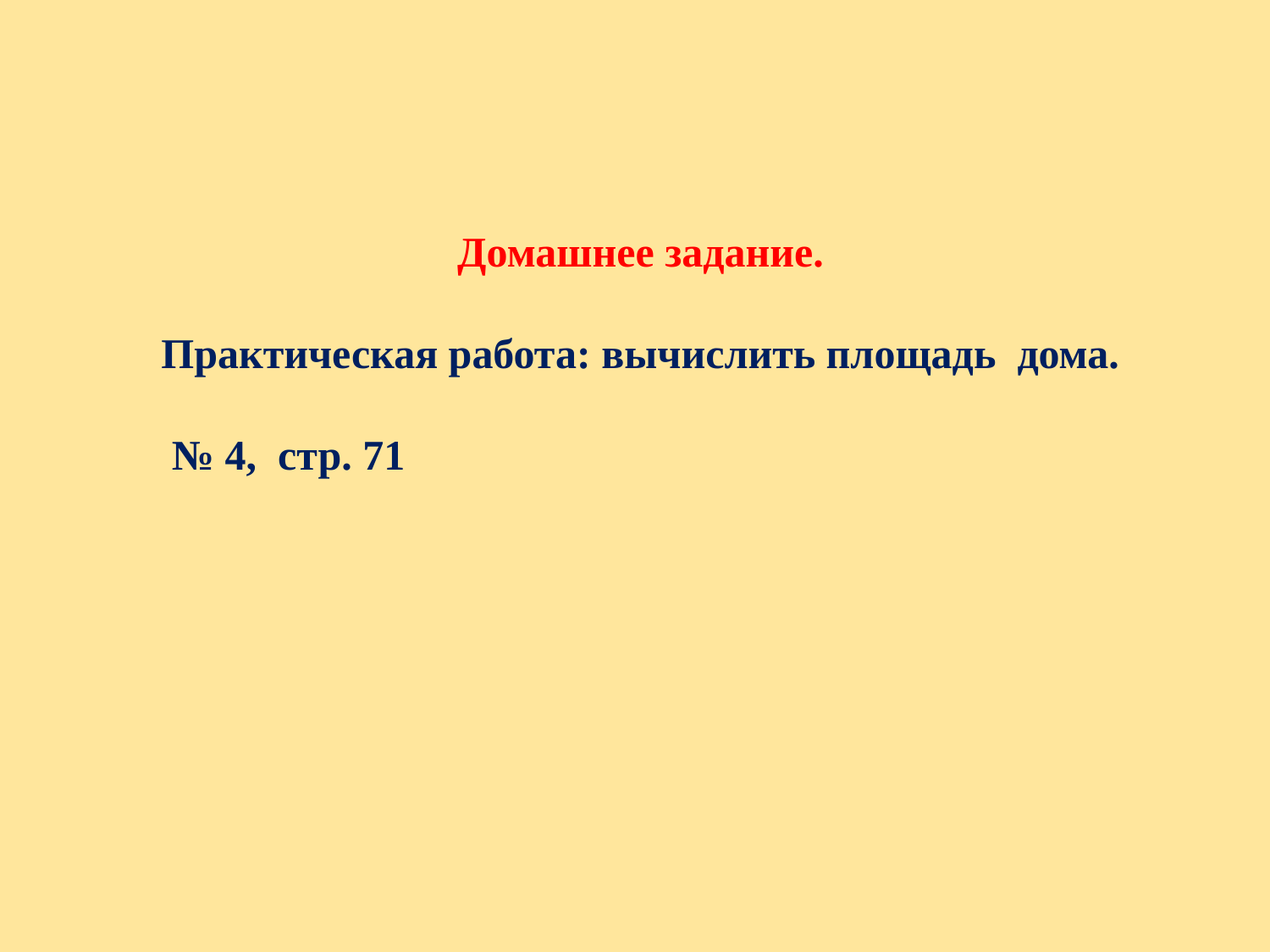

Домашнее задание.

Практическая работа: вычислить площадь  дома.

 № 4,  стр. 71